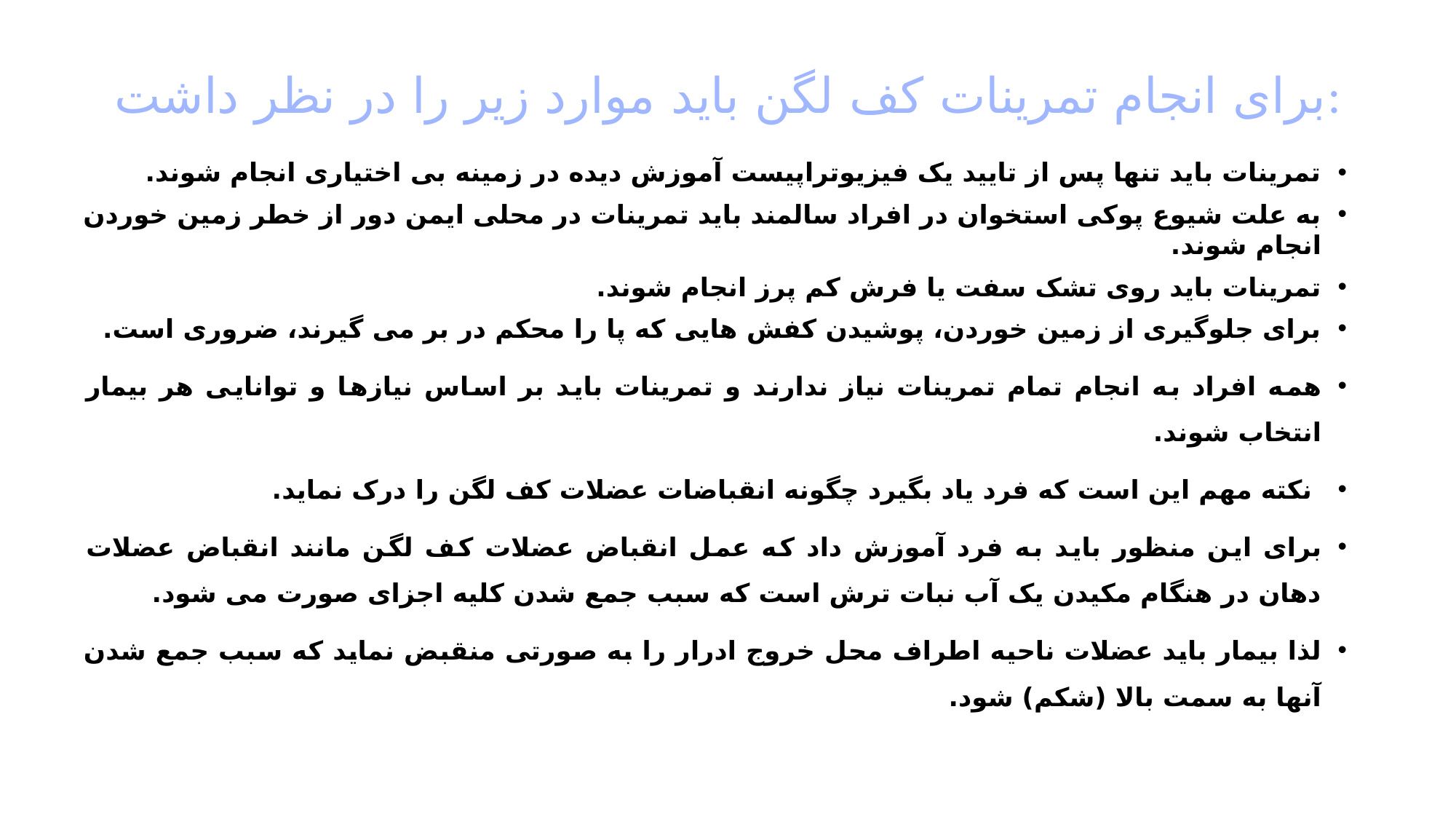

# برای انجام تمرینات کف لگن باید موارد زیر را در نظر داشت:
تمرینات باید تنها پس از تایید یک فیزیوتراپیست آموزش دیده در زمینه بی اختیاری انجام شوند.
به علت شیوع پوکی استخوان در افراد سالمند باید تمرینات در محلی ایمن دور از خطر زمین خوردن انجام شوند.
تمرینات باید روی تشک سفت یا فرش کم پرز انجام شوند.
برای جلوگیری از زمین خوردن، پوشیدن کفش هایی که پا را محکم در بر می گیرند، ضروری است.
همه افراد به انجام تمام تمرینات نیاز ندارند و تمرینات باید بر اساس نیازها و توانایی هر بیمار انتخاب شوند.
 نکته مهم این است که فرد یاد بگیرد چگونه انقباضات عضلات کف لگن را درک نماید.
برای این منظور باید به فرد آموزش داد که عمل انقباض عضلات کف لگن مانند انقباض عضلات دهان در هنگام مکیدن یک آب نبات ترش است که سبب جمع شدن کلیه اجزای صورت می شود.
لذا بیمار باید عضلات ناحیه اطراف محل خروج ادرار را به صورتی منقبض نماید که سبب جمع شدن آنها به سمت بالا (شکم) شود.